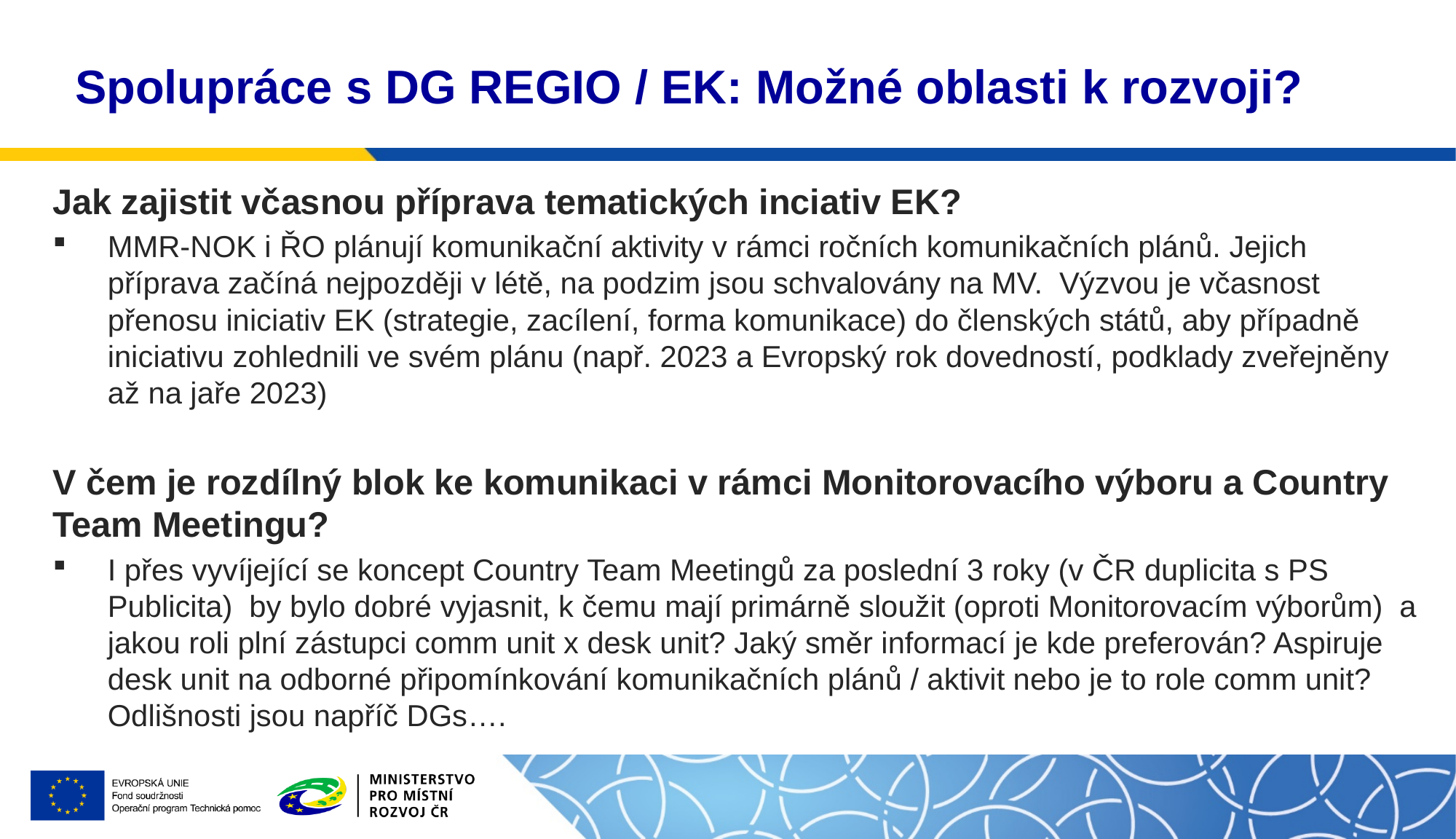

# Spolupráce s DG REGIO / EK: Možné oblasti k rozvoji?
Jak zajistit včasnou příprava tematických inciativ EK?
MMR-NOK i ŘO plánují komunikační aktivity v rámci ročních komunikačních plánů. Jejich příprava začíná nejpozději v létě, na podzim jsou schvalovány na MV.  Výzvou je včasnost přenosu iniciativ EK (strategie, zacílení, forma komunikace) do členských států, aby případně iniciativu zohlednili ve svém plánu (např. 2023 a Evropský rok dovedností, podklady zveřejněny až na jaře 2023)

V čem je rozdílný blok ke komunikaci v rámci Monitorovacího výboru a Country Team Meetingu?
I přes vyvíjející se koncept Country Team Meetingů za poslední 3 roky (v ČR duplicita s PS Publicita)  by bylo dobré vyjasnit, k čemu mají primárně sloužit (oproti Monitorovacím výborům)  a jakou roli plní zástupci comm unit x desk unit? Jaký směr informací je kde preferován? Aspiruje desk unit na odborné připomínkování komunikačních plánů / aktivit nebo je to role comm unit? Odlišnosti jsou napříč DGs….